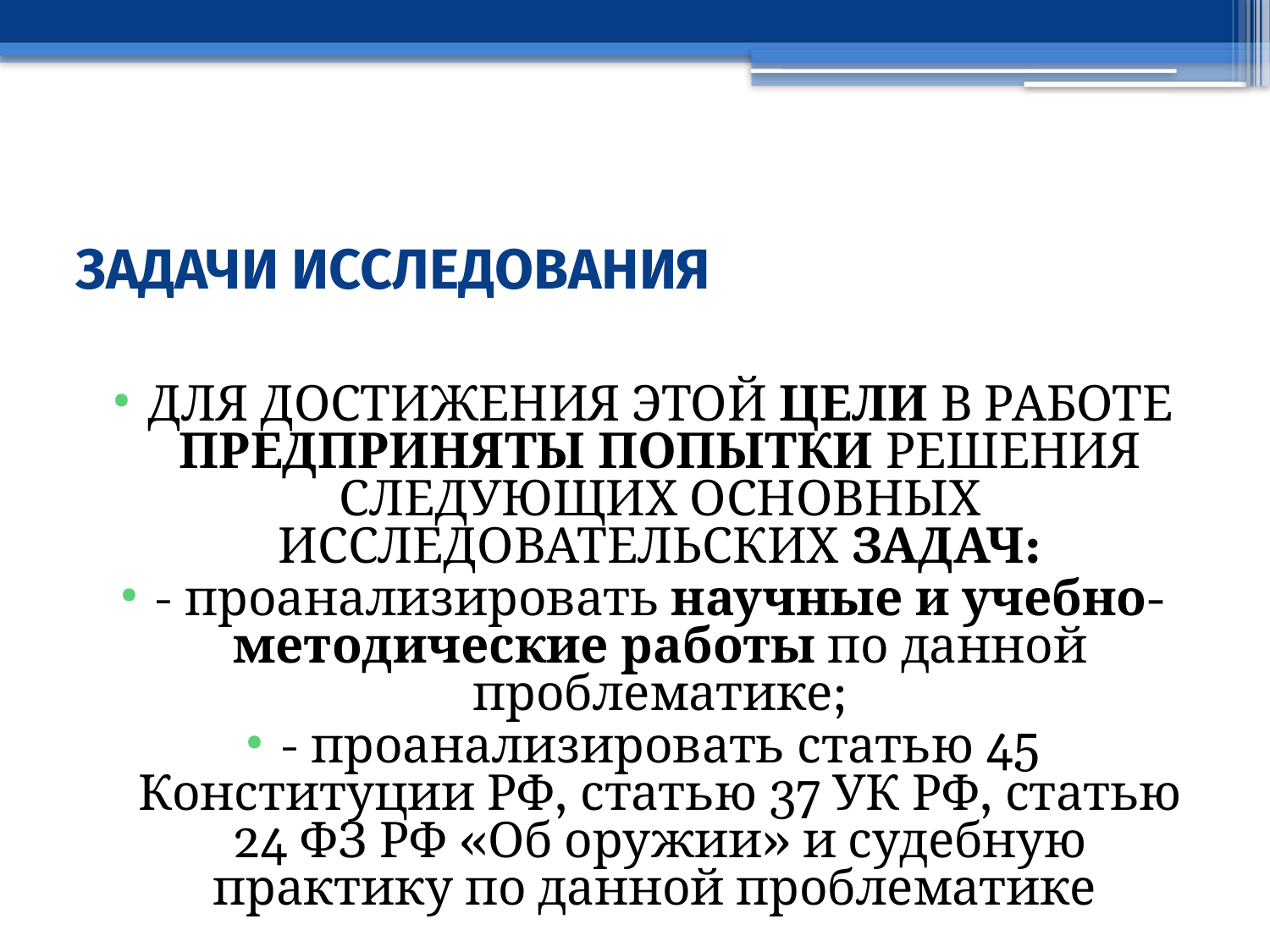

# ЗАДАЧИ ИССЛЕДОВАНИЯ

ДЛЯ ДОСТИЖЕНИЯ ЭТОЙ ЦЕЛИ В РАБОТЕ ПРЕДПРИНЯТЫ ПОПЫТКИ РЕШЕНИЯ СЛЕДУЮЩИХ ОСНОВНЫХ ИССЛЕДОВАТЕЛЬСКИХ ЗАДАЧ:
- проанализировать научные и учебно-методические работы по данной проблематике;
- проанализировать статью 45 Конституции РФ, статью 37 УК РФ, статью 24 ФЗ РФ «Об оружии» и судебную практику по данной проблематике